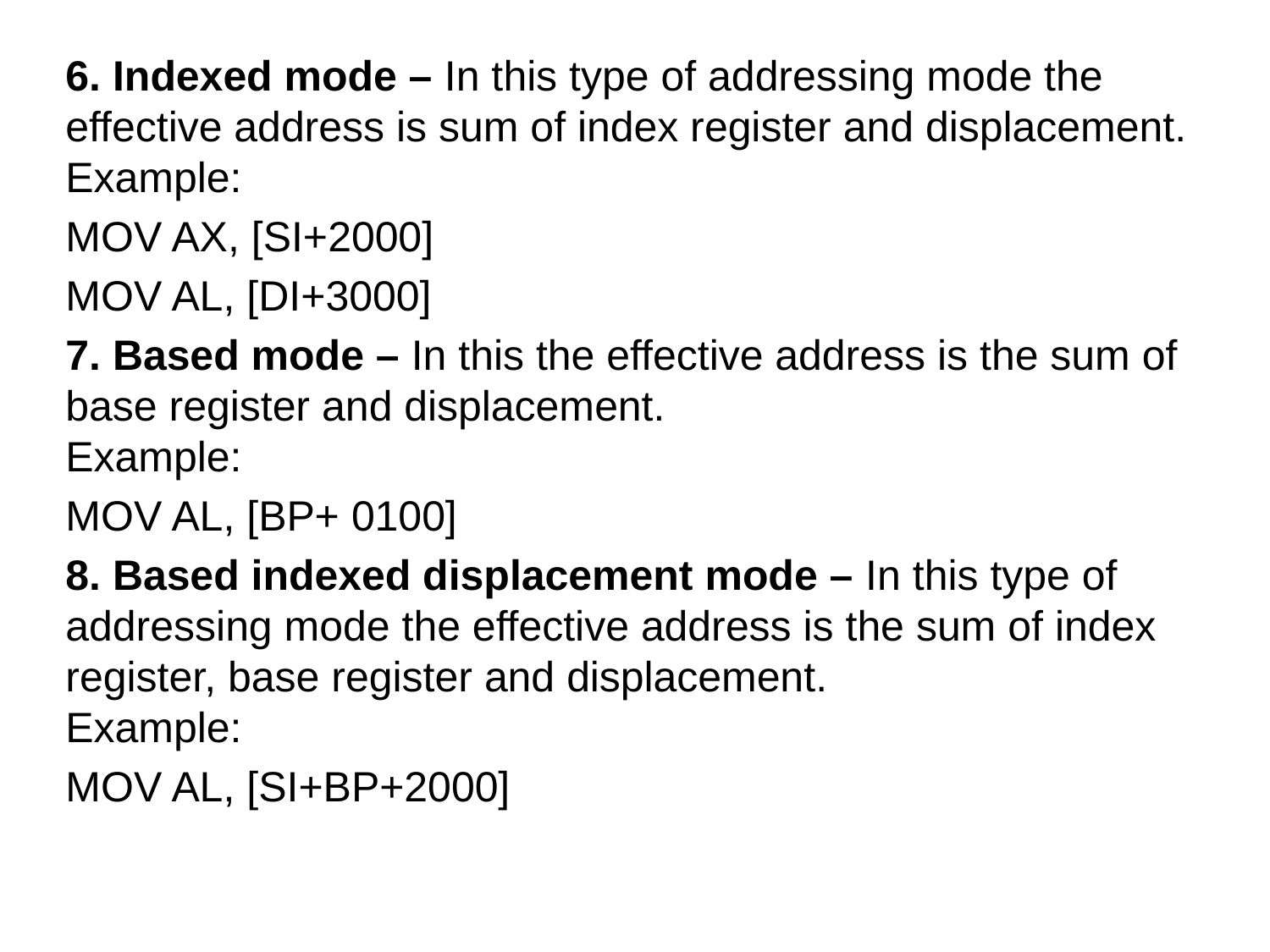

6. Indexed mode – In this type of addressing mode the effective address is sum of index register and displacement.
Example:
MOV AX, [SI+2000]
MOV AL, [DI+3000]
7. Based mode – In this the effective address is the sum of base register and displacement.
Example:
MOV AL, [BP+ 0100]
8. Based indexed displacement mode – In this type of addressing mode the effective address is the sum of index register, base register and displacement.
Example:
MOV AL, [SI+BP+2000]